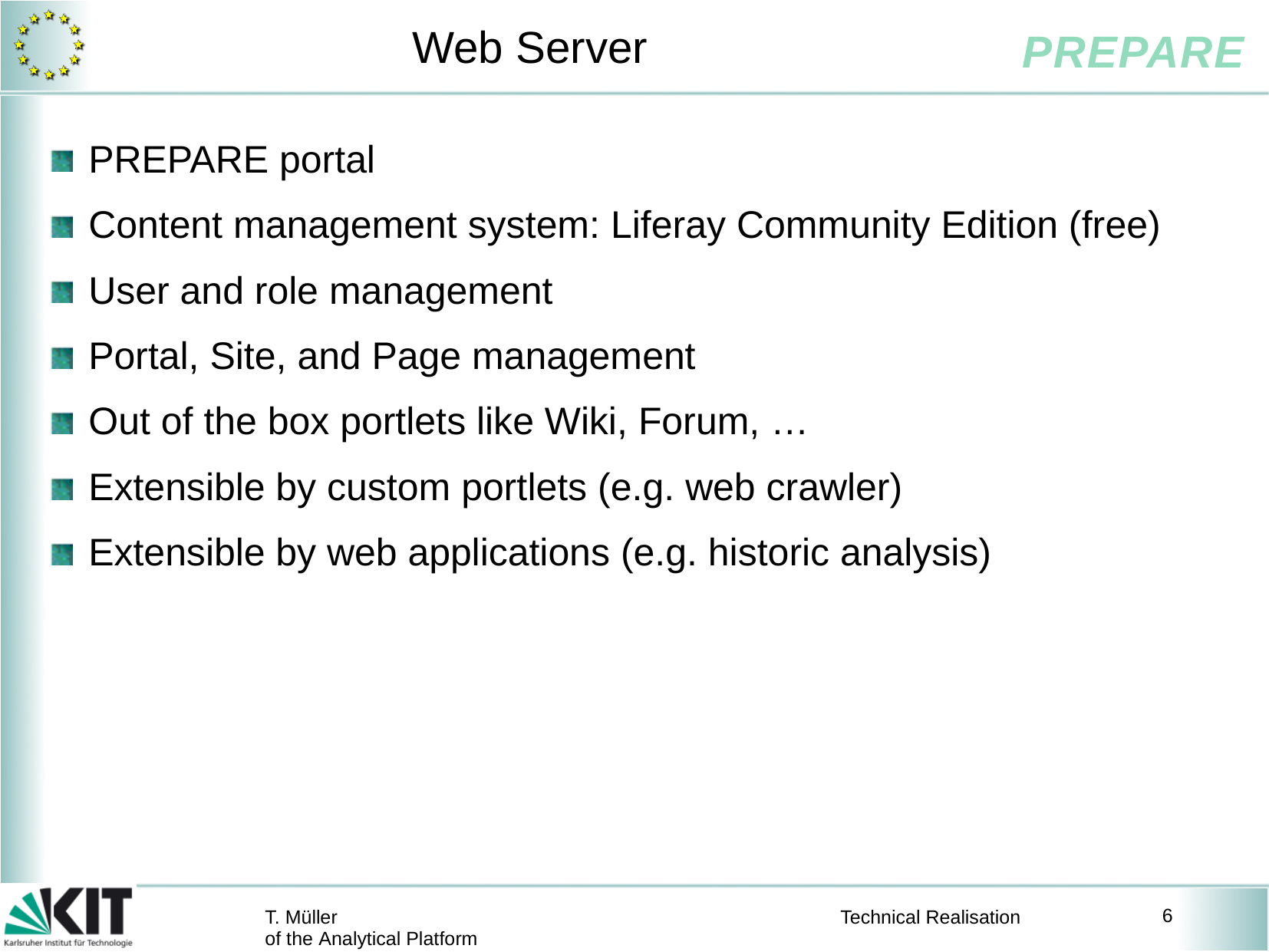

# Web Server
PREPARE portal
Content management system: Liferay Community Edition (free)
User and role management
Portal, Site, and Page management
Out of the box portlets like Wiki, Forum, …
Extensible by custom portlets (e.g. web crawler)
Extensible by web applications (e.g. historic analysis)